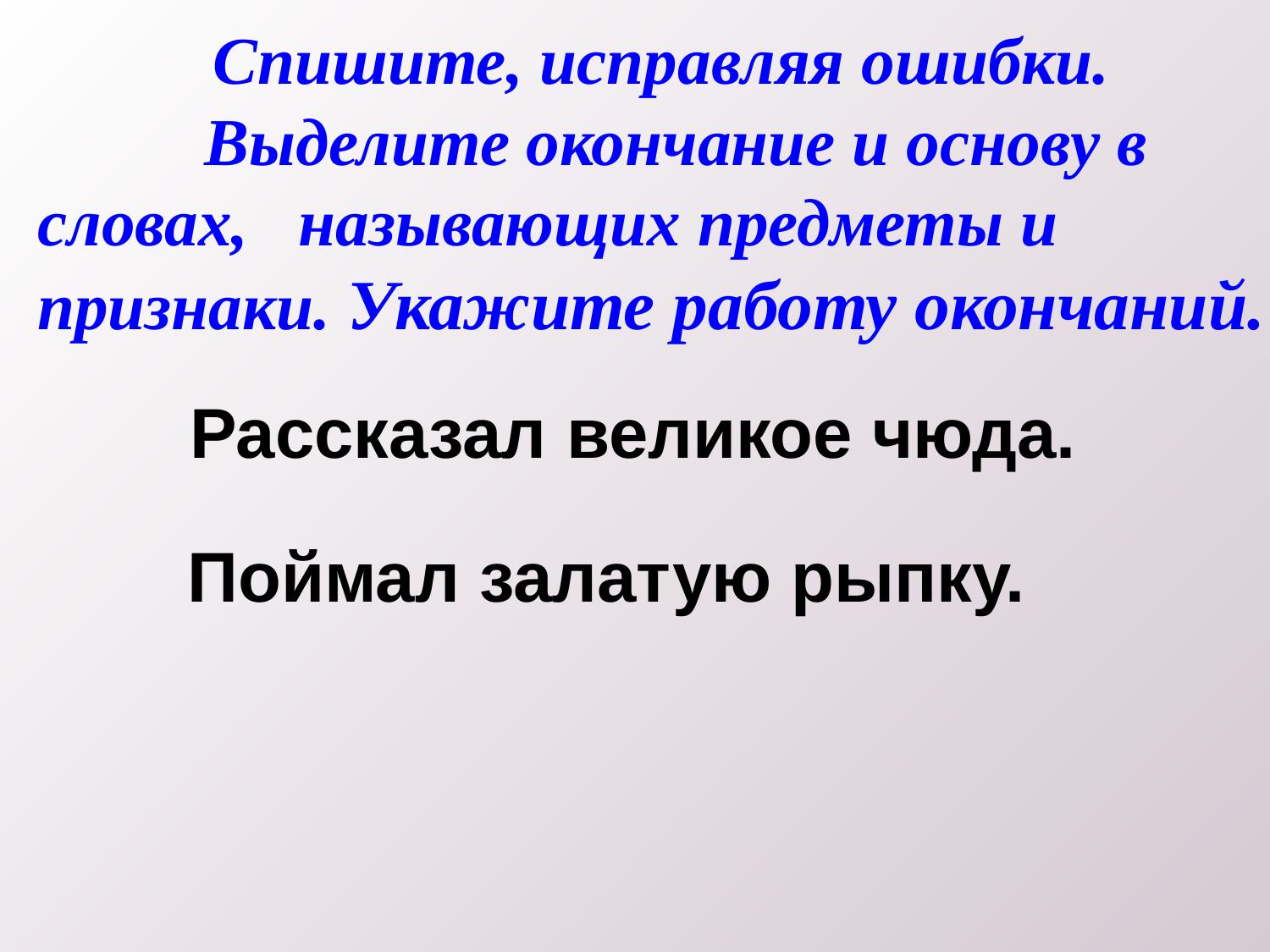

Спишите, исправляя ошибки.
          Выделите окончание и основу в  словах,   называющих предметы и признаки. Укажите работу окончаний.

Рассказал великое чюда.
Поймал залатую рыпку.